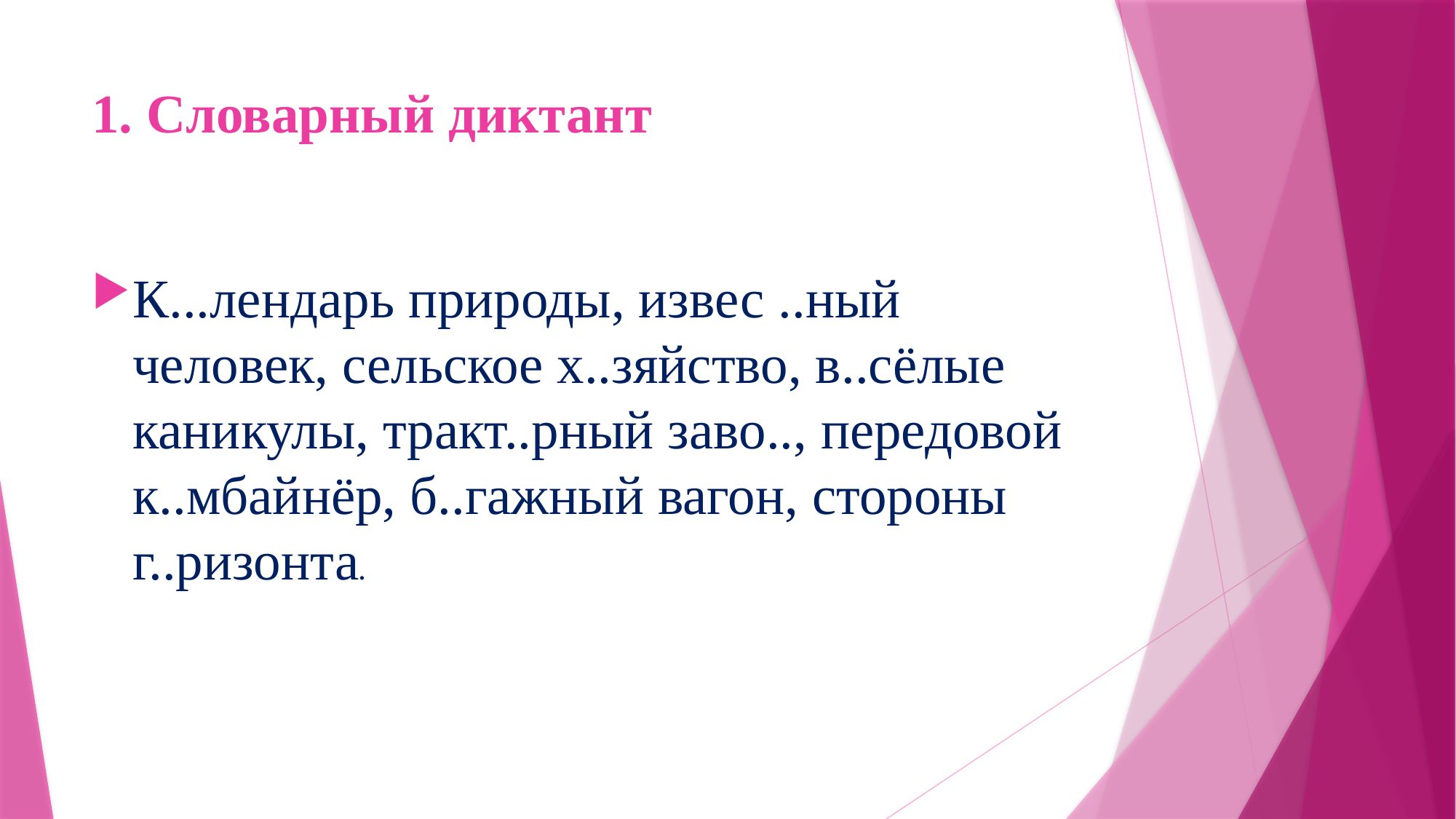

# 1. Словарный диктант
К...лендарь природы, извес ..ный человек, сельское х..зяйство, в..сёлые каникулы, тракт..рный заво.., передовой к..мбайнёр, б..гажный вагон, стороны г..ризонта.